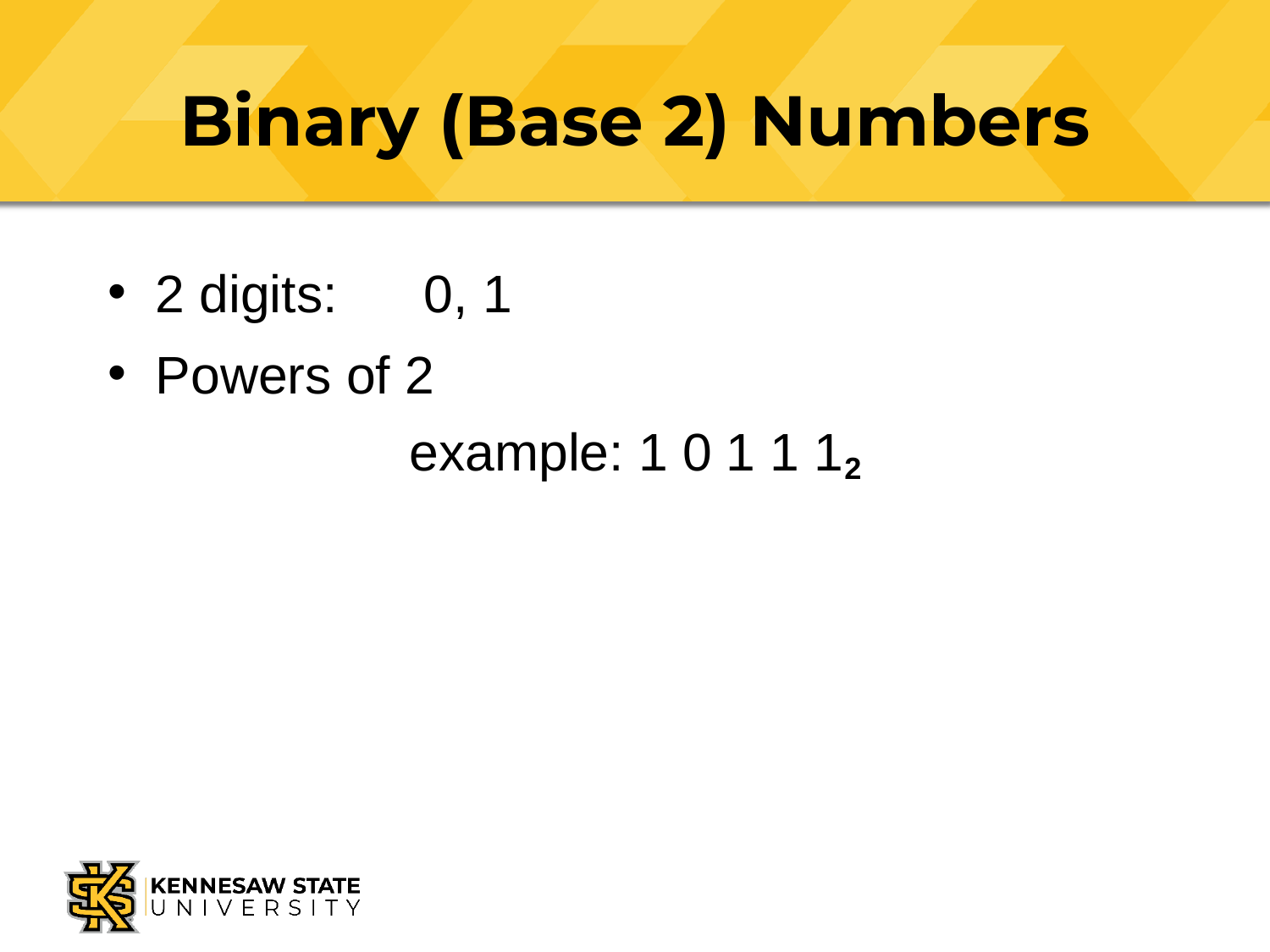

# Binary (Base 2) Numbers
2 digits:	 0, 1
Powers of 2
		example: 1 0 1 1 12